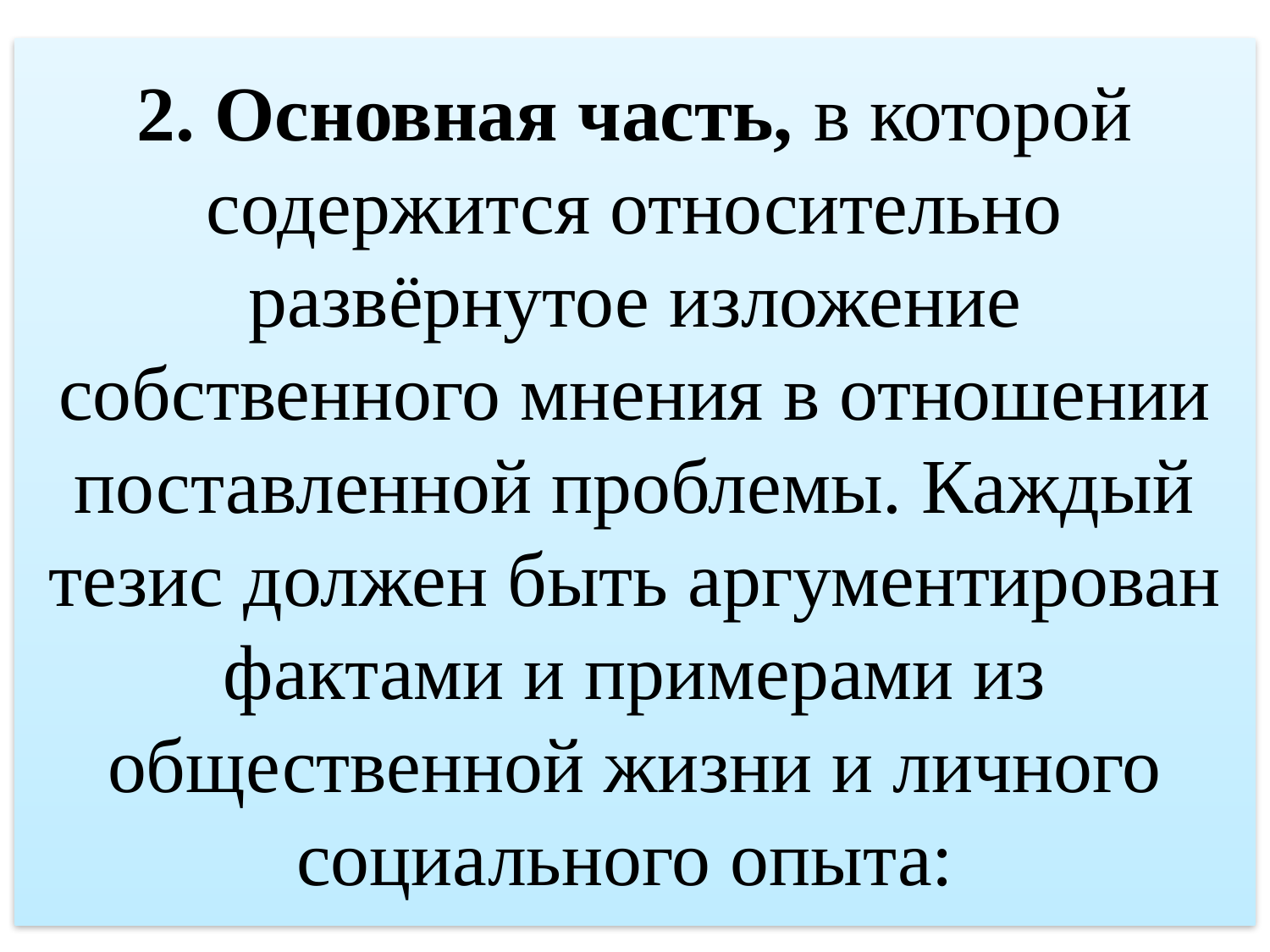

# 2. Основная часть, в которой содержится относительно развёрнутое изложение собственного мнения в отношении поставленной проблемы. Каждый тезис должен быть аргументирован фактами и примерами из общественной жизни и личного социального опыта: